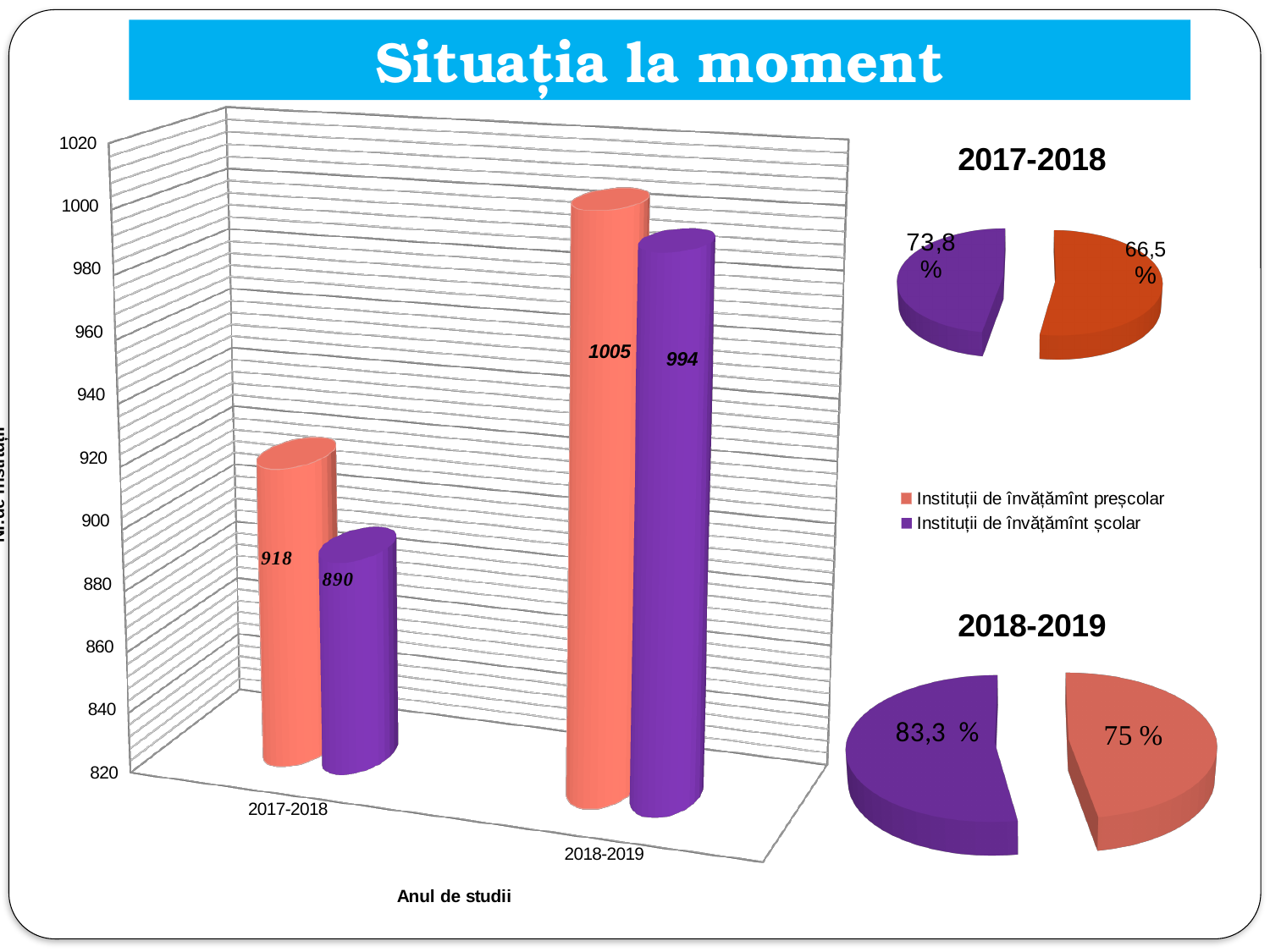

Situația la moment

[unsupported chart]

[unsupported chart]

[unsupported chart]